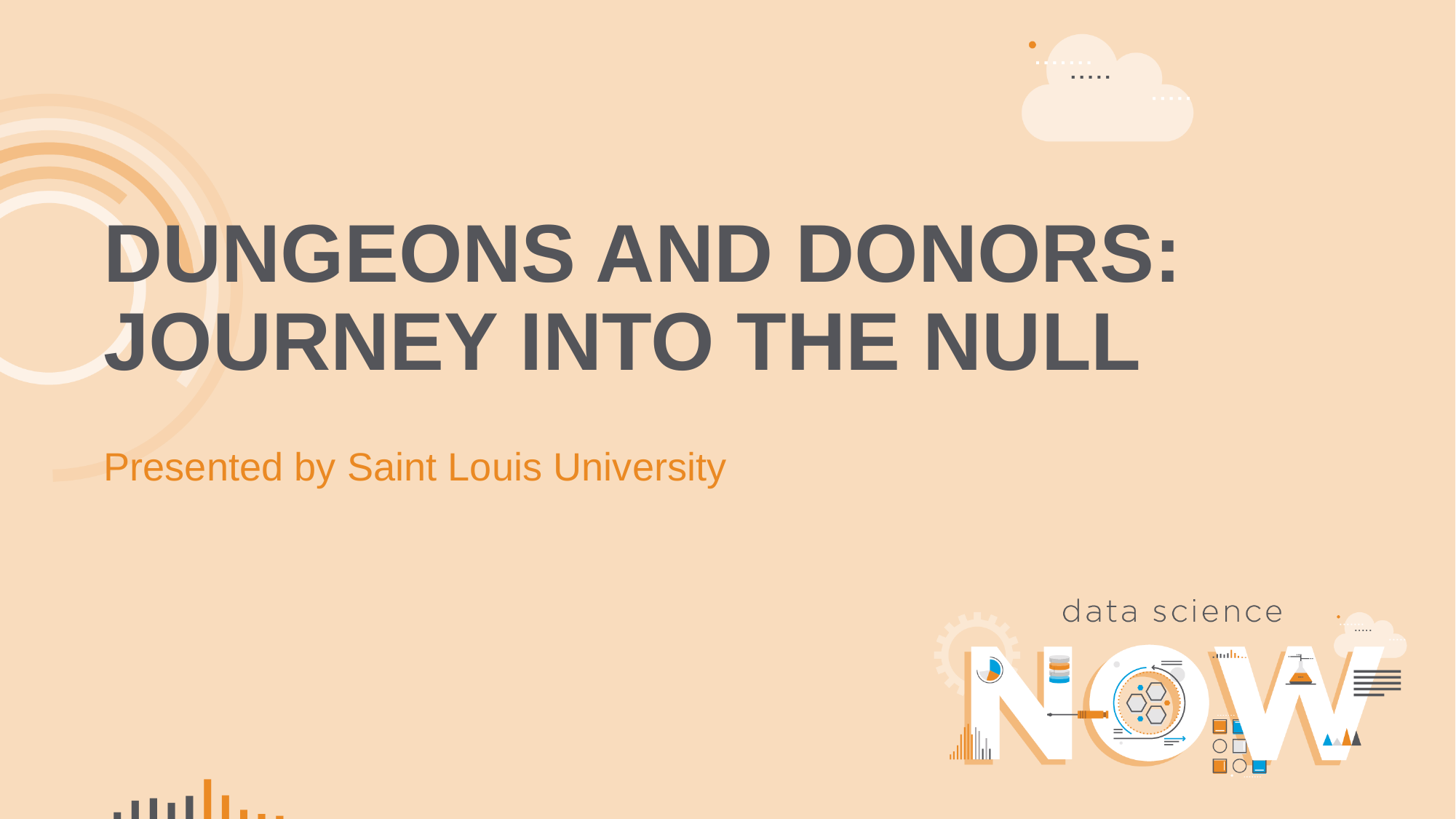

# DUNGEONS AND DONORS: JOURNEY INTO THE NULL
Presented by Saint Louis University